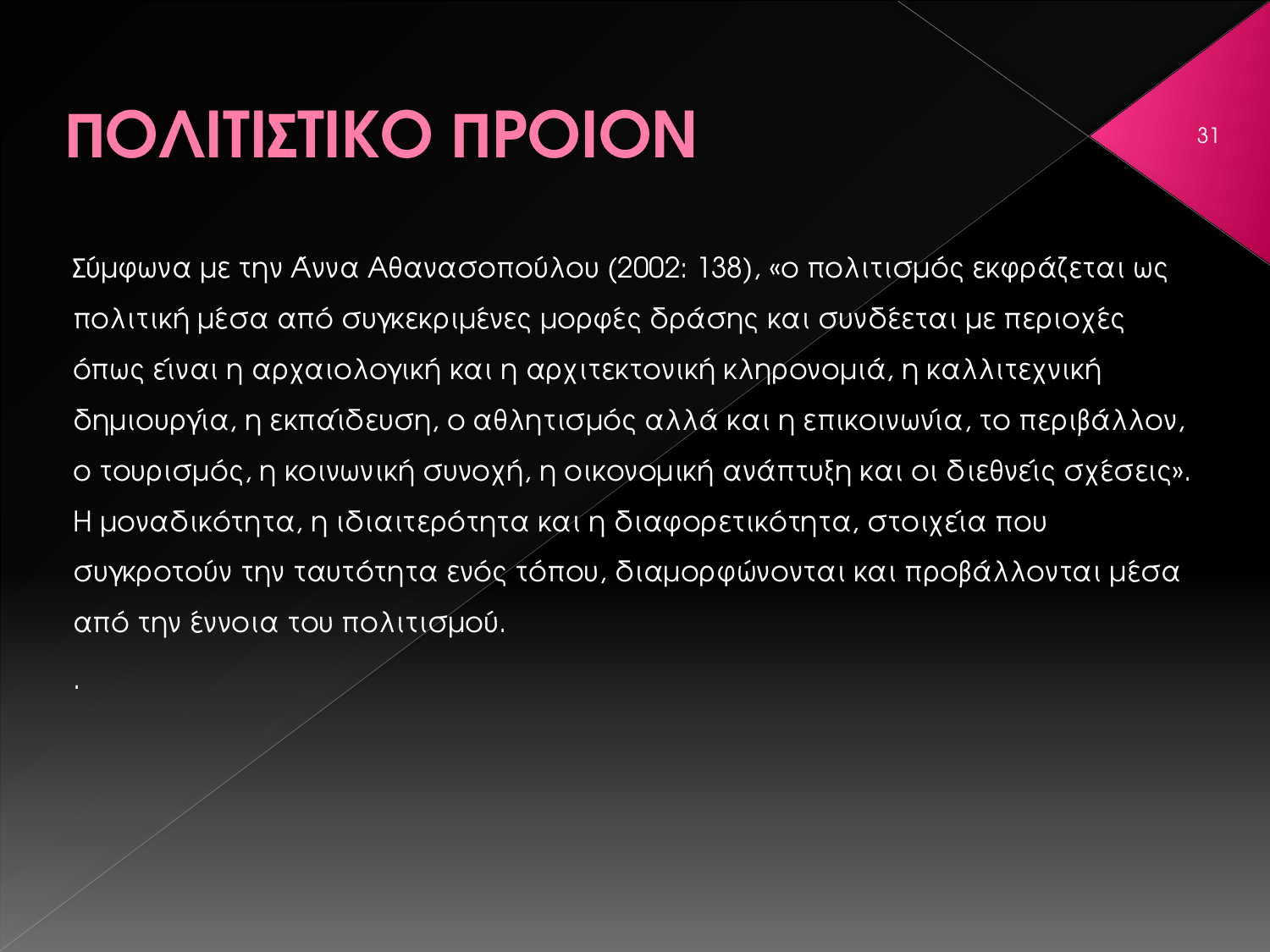

# ΠΟΛΙΤΙΣΤΙΚΟ ΠΡΟΙΟΝ
31
Σύμφωνα με την Άννα Αθανασοπούλου (2002: 138), «ο πολιτισμός εκφράζεται ως πολιτική μέσα από συγκεκριμένες μορφές δράσης και συνδέεται με περιοχές όπως είναι η αρχαιολογική και η αρχιτεκτονική κληρονομιά, η καλλιτεχνική δημιουργία, η εκπαίδευση, ο αθλητισμός αλλά και η επικοινωνία, το περιβάλλον, ο τουρισμός, η κοινωνική συνοχή, η οικονομική ανάπτυξη και οι διεθνείς σχέσεις». Η μοναδικότητα, η ιδιαιτερότητα και η διαφορετικότητα, στοιχεία που συγκροτούν την ταυτότητα ενός τόπου, διαμορφώνονται και προβάλλονται μέσα από την έννοια του πολιτισμού.
.